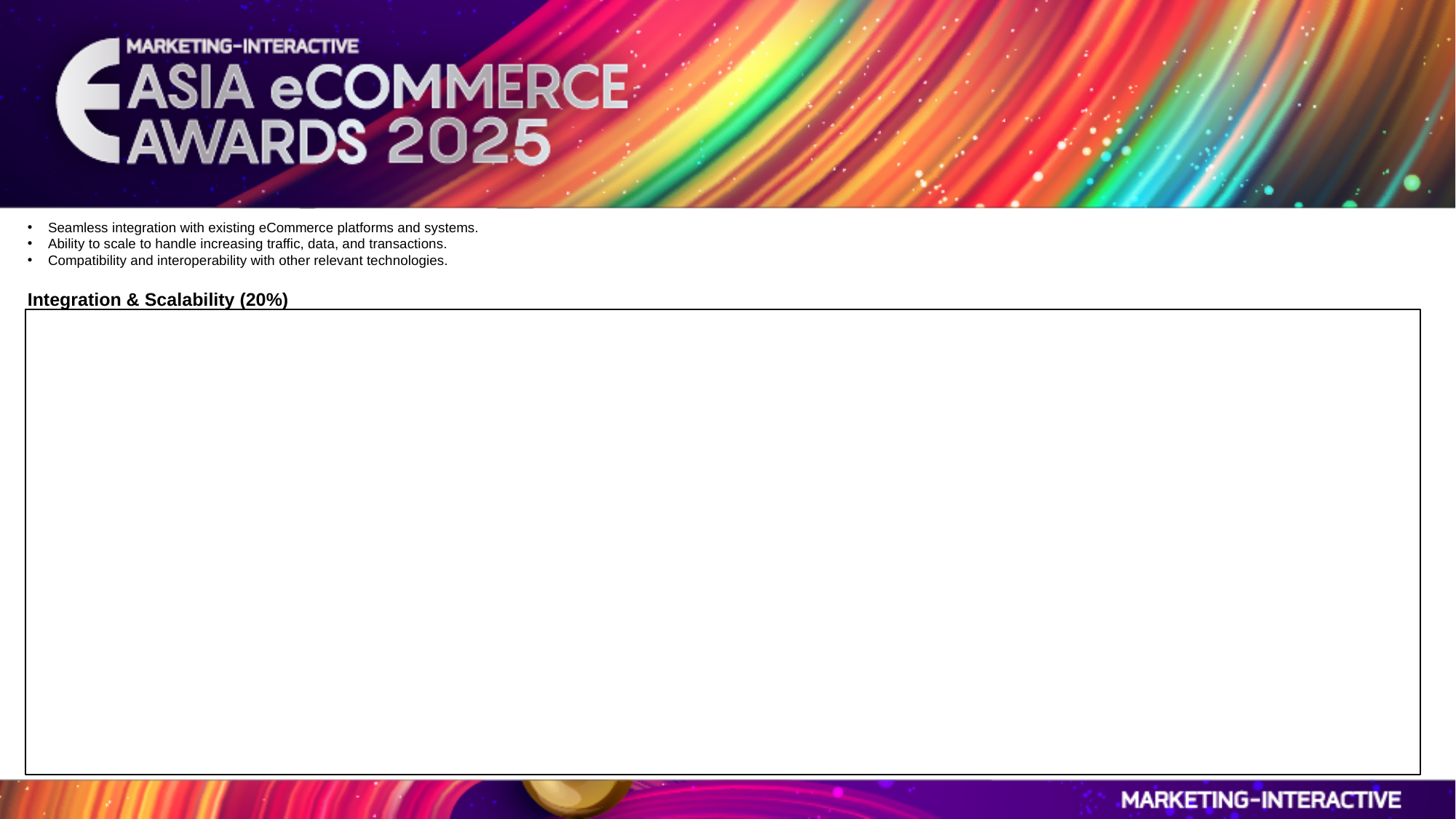

Seamless integration with existing eCommerce platforms and systems.
Ability to scale to handle increasing traffic, data, and transactions.
Compatibility and interoperability with other relevant technologies.
Integration & Scalability (20%)